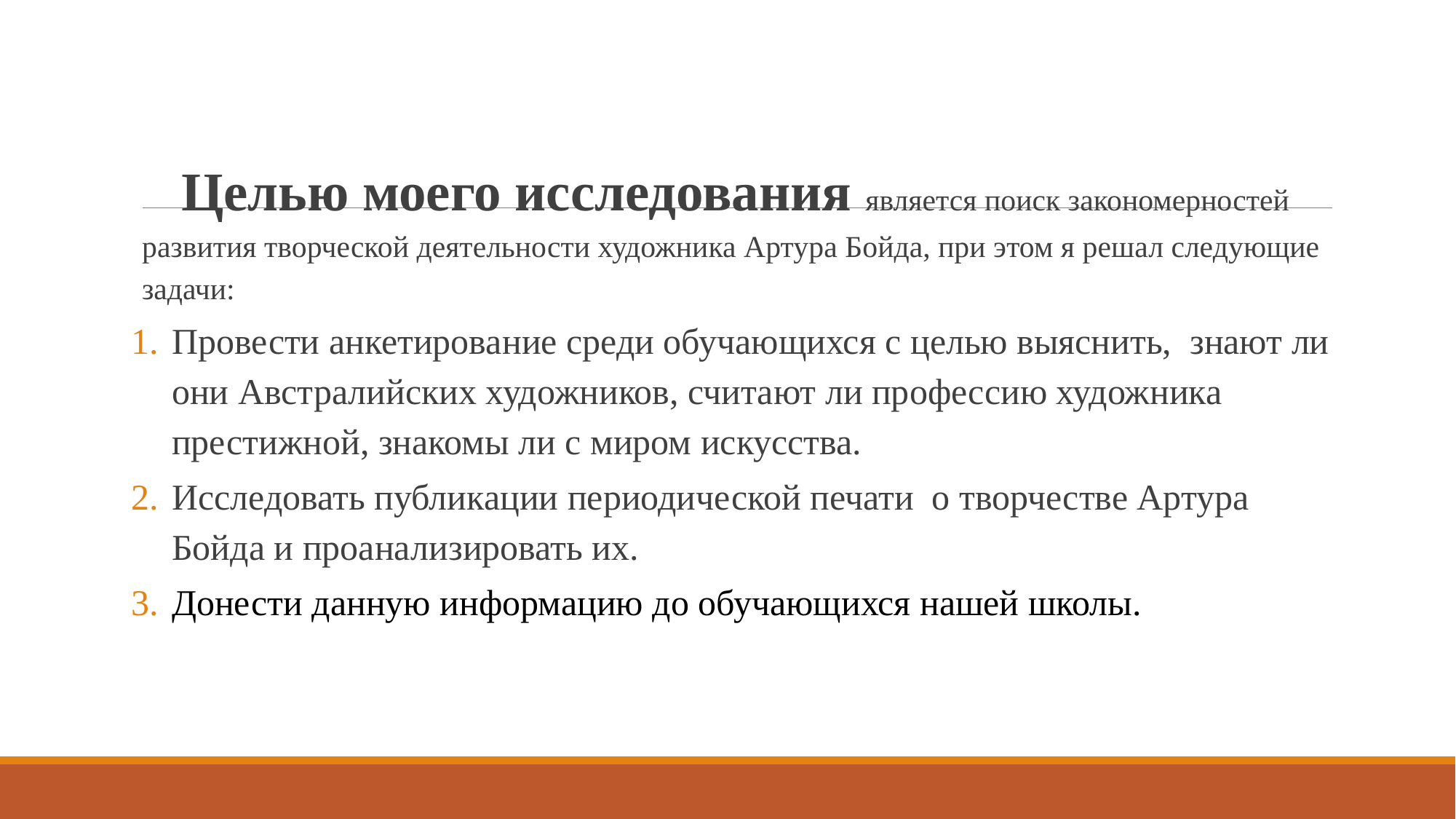

#
Целью моего исследования является поиск закономерностей развития творческой деятельности художника Артура Бойда, при этом я решал следующие задачи:
Провести анкетирование среди обучающихся с целью выяснить,  знают ли они Австралийских художников, считают ли профессию художника престижной, знакомы ли с миром искусства.
Исследовать публикации периодической печати  о творчестве Артура Бойда и проанализировать их.
Донести данную информацию до обучающихся нашей школы.